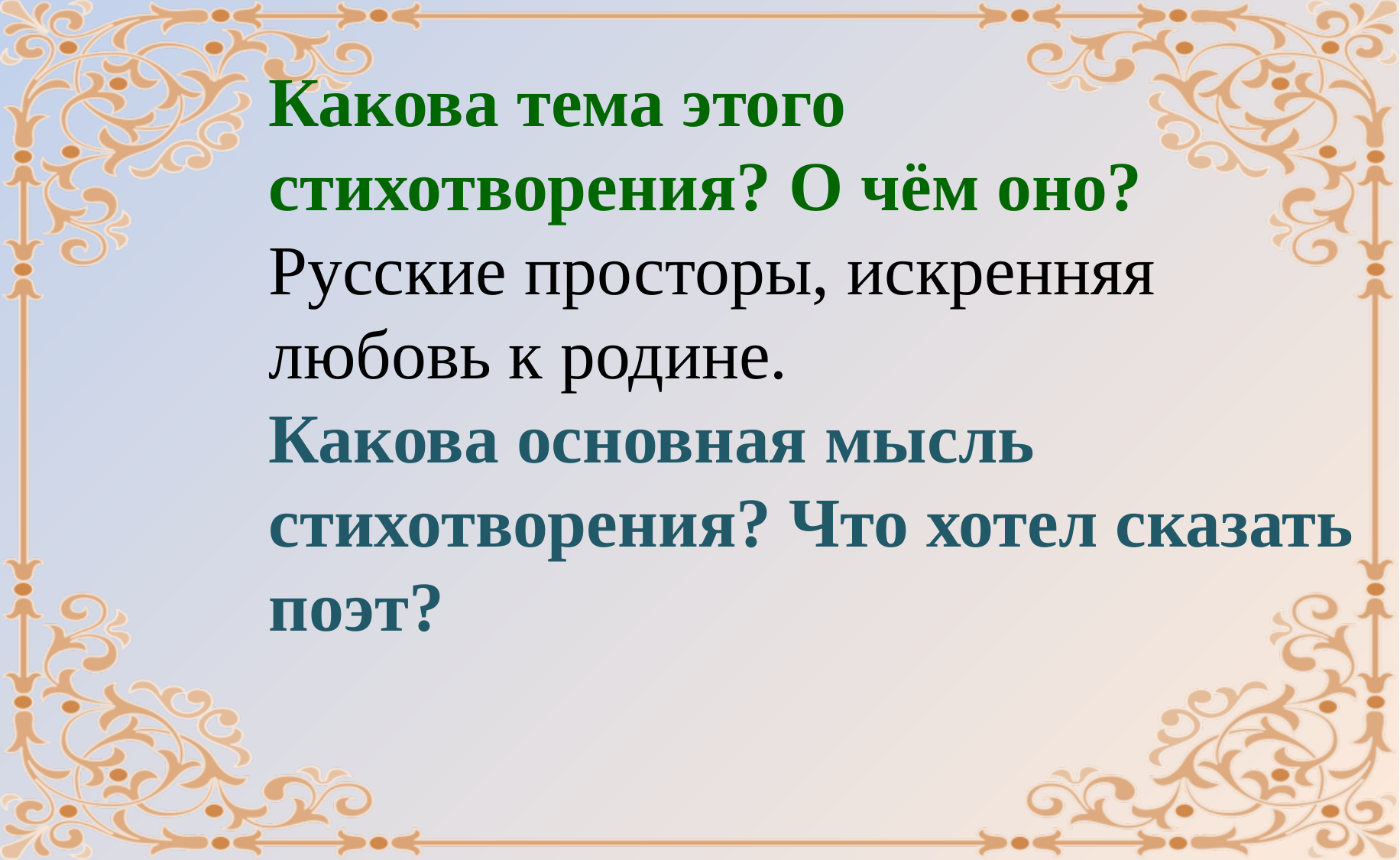

Какова тема этого стихотворения? О чём оно? Русские просторы, искренняя любовь к родине.
Какова основная мысль стихотворения? Что хотел сказать поэт?